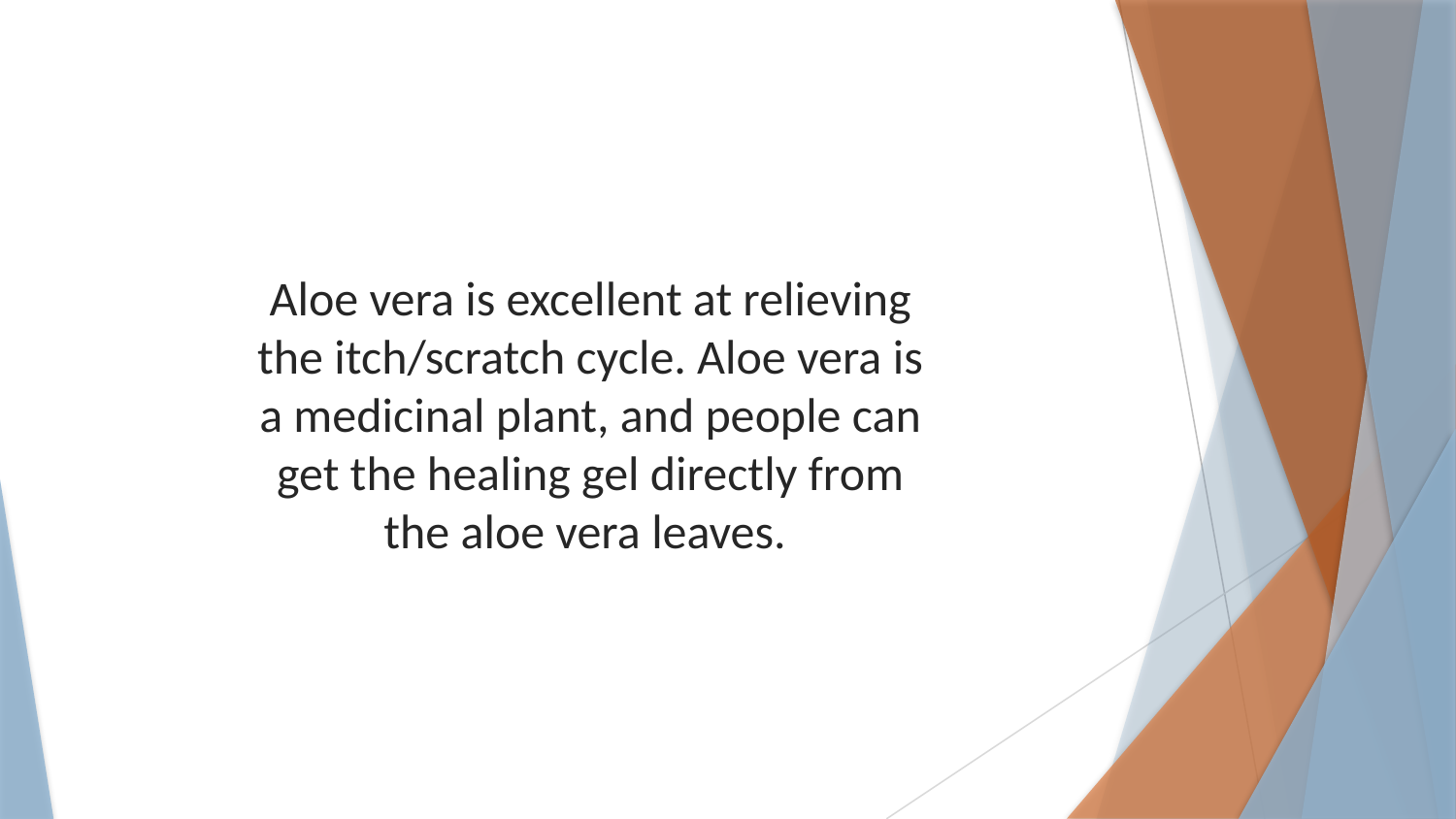

Aloe vera is excellent at relieving the itch/scratch cycle. Aloe vera is a medicinal plant, and people can get the healing gel directly from the aloe vera leaves.